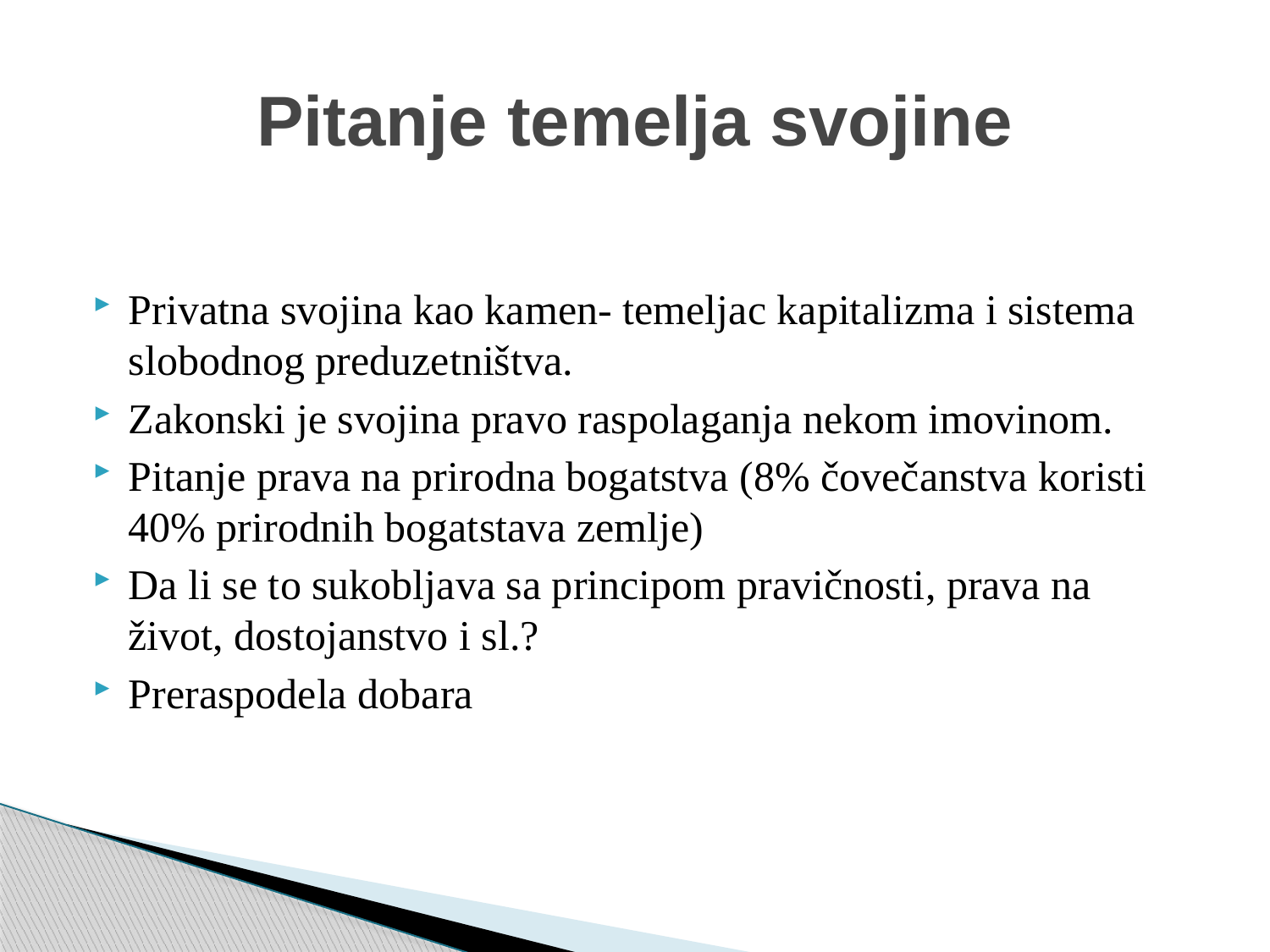

# Pitanje temelja svojine
Privatna svojina kao kamen- temeljac kapitalizma i sistema slobodnog preduzetništva.
Zakonski je svojina pravo raspolaganja nekom imovinom.
Pitanje prava na prirodna bogatstva (8% čovečanstva koristi 40% prirodnih bogatstava zemlje)
Da li se to sukobljava sa principom pravičnosti, prava na život, dostojanstvo i sl.?
Preraspodela dobara